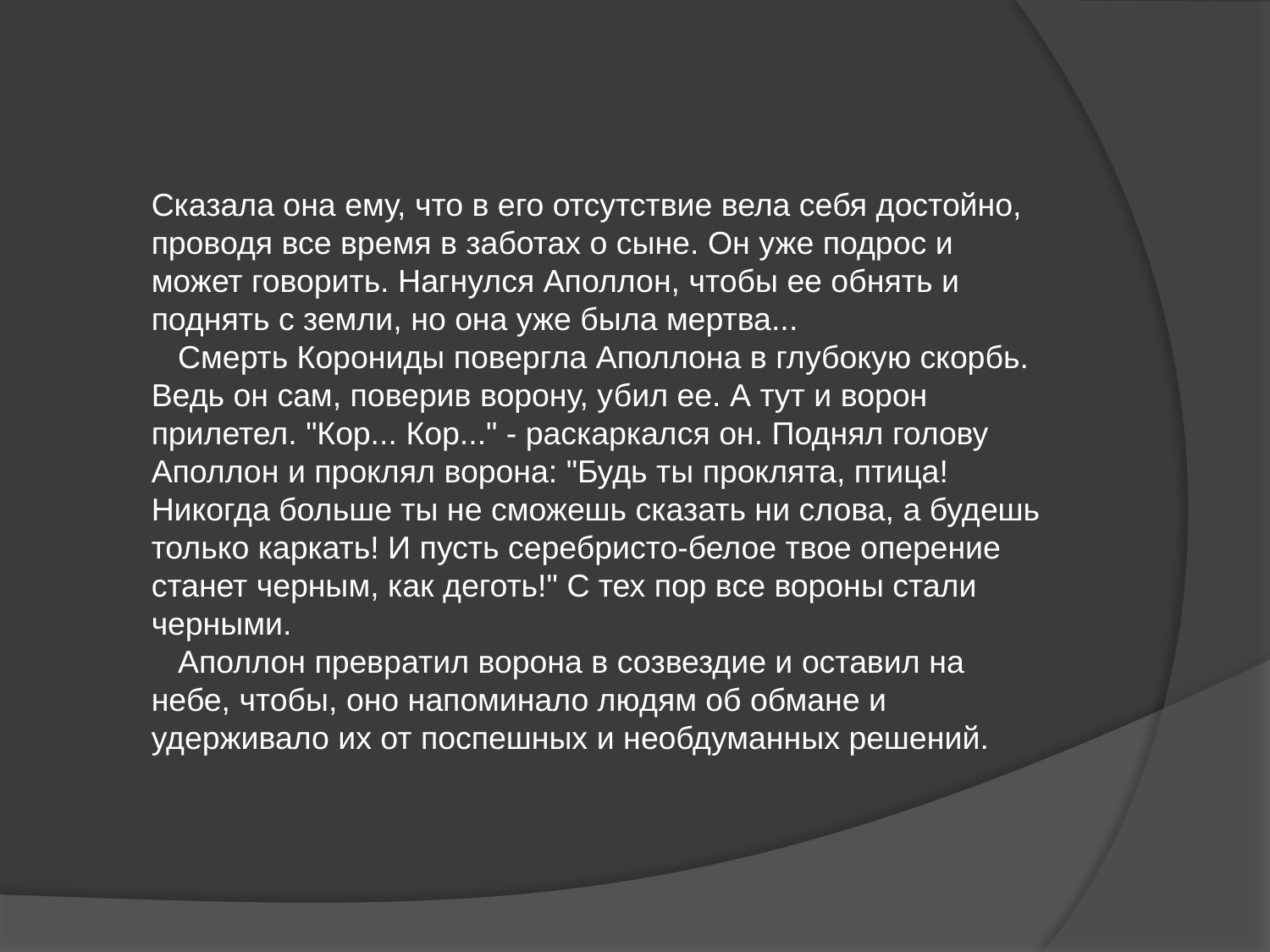

Сказала она ему, что в его отсутствие вела себя достойно, проводя все время в заботах о сыне. Он уже подрос и может говорить. Нагнулся Аполлон, чтобы ее обнять и поднять с земли, но она уже была мертва...
   Смерть Корониды повергла Аполлона в глубокую скорбь. Ведь он сам, поверив ворону, убил ее. А тут и ворон прилетел. "Кор... Кор..." - раскаркался он. Поднял голову Аполлон и проклял ворона: "Будь ты проклята, птица! Никогда больше ты не сможешь сказать ни слова, а будешь только каркать! И пусть серебристо-белое твое оперение станет черным, как деготь!" С тех пор все вороны стали черными.
   Аполлон превратил ворона в созвездие и оставил на небе, чтобы, оно напоминало людям об обмане и удерживало их от поспешных и необдуманных решений.